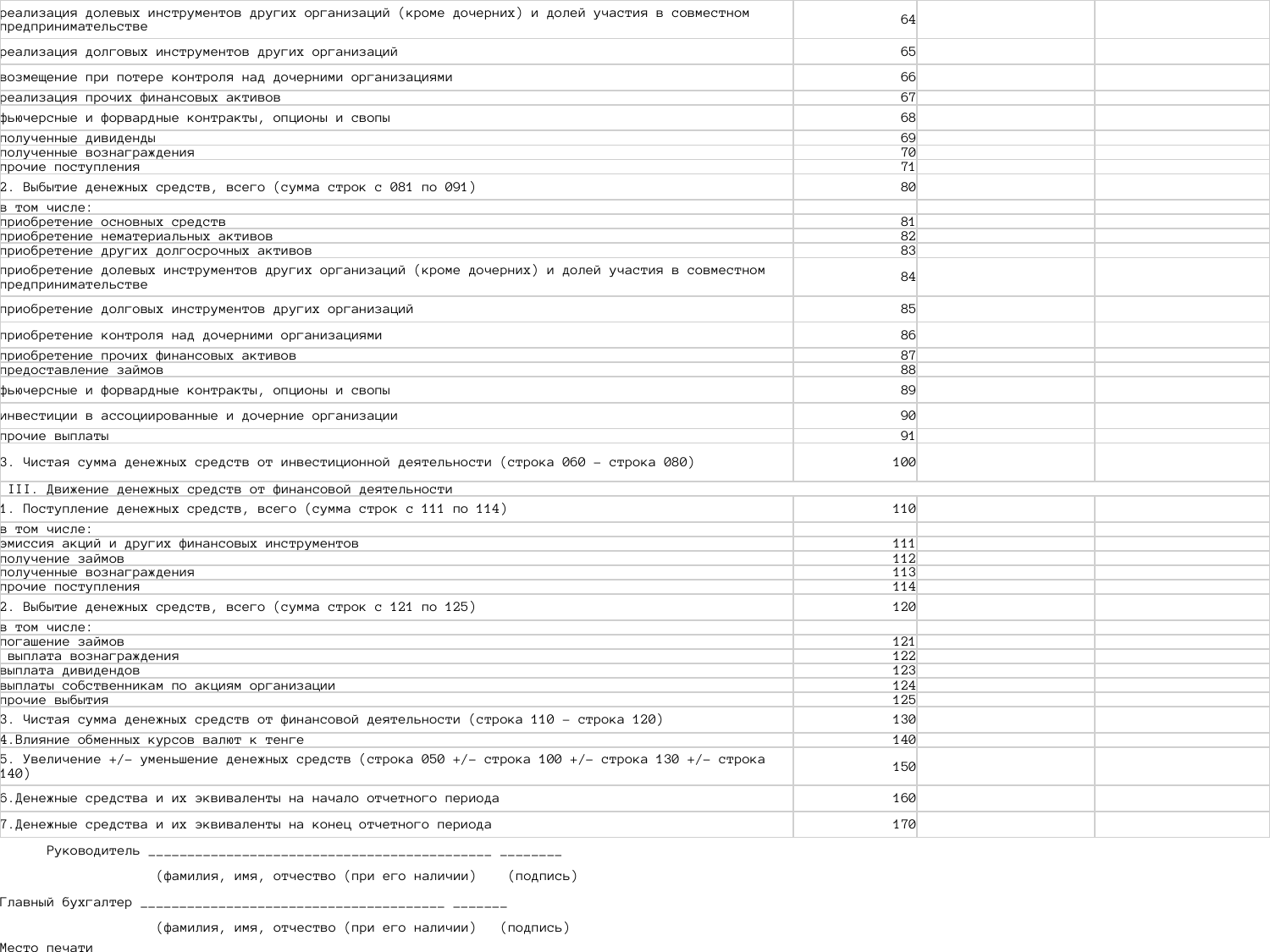

| реализация долевых инструментов других организаций (кроме дочерних) и долей участия в совместном предпринимательстве | 64 |  |  |
| --- | --- | --- | --- |
| реализация долговых инструментов других организаций | 65 |  |  |
| возмещение при потере контроля над дочерними организациями | 66 |  |  |
| реализация прочих финансовых активов | 67 |  |  |
| фьючерсные и форвардные контракты, опционы и свопы | 68 |  |  |
| полученные дивиденды | 69 |  |  |
| полученные вознаграждения | 70 |  |  |
| прочие поступления | 71 |  |  |
| 2. Выбытие денежных средств, всего (сумма строк с 081 по 091) | 80 |  |  |
| в том числе: |  |  |  |
| приобретение основных средств | 81 |  |  |
| приобретение нематериальных активов | 82 |  |  |
| приобретение других долгосрочных активов | 83 |  |  |
| приобретение долевых инструментов других организаций (кроме дочерних) и долей участия в совместном предпринимательстве | 84 |  |  |
| приобретение долговых инструментов других организаций | 85 |  |  |
| приобретение контроля над дочерними организациями | 86 |  |  |
| приобретение прочих финансовых активов | 87 |  |  |
| предоставление займов | 88 |  |  |
| фьючерсные и форвардные контракты, опционы и свопы | 89 |  |  |
| инвестиции в ассоциированные и дочерние организации | 90 |  |  |
| прочие выплаты | 91 |  |  |
| 3. Чистая сумма денежных средств от инвестиционной деятельности (строка 060 – строка 080) | 100 |  |  |
| III. Движение денежных средств от финансовой деятельности |  |  |  |
| 1. Поступление денежных средств, всего (сумма строк с 111 по 114) | 110 |  |  |
| в том числе: |  |  |  |
| эмиссия акций и других финансовых инструментов | 111 |  |  |
| получение займов | 112 |  |  |
| полученные вознаграждения | 113 |  |  |
| прочие поступления | 114 |  |  |
| 2. Выбытие денежных средств, всего (сумма строк с 121 по 125) | 120 |  |  |
| в том числе: |  |  |  |
| погашение займов | 121 |  |  |
| выплата вознаграждения | 122 |  |  |
| выплата дивидендов | 123 |  |  |
| выплаты собственникам по акциям организации | 124 |  |  |
| прочие выбытия | 125 |  |  |
| 3. Чистая сумма денежных средств от финансовой деятельности (строка 110 – строка 120) | 130 |  |  |
| 4.Влияние обменных курсов валют к тенге | 140 |  |  |
| 5. Увеличение +/- уменьшение денежных средств (строка 050 +/- строка 100 +/- строка 130 +/- строка 140) | 150 |  |  |
| 6.Денежные средства и их эквиваленты на начало отчетного периода | 160 |  |  |
| 7.Денежные средства и их эквиваленты на конец отчетного периода | 170 |  |  |
| Руководитель \_\_\_\_\_\_\_\_\_\_\_\_\_\_\_\_\_\_\_\_\_\_\_\_\_\_\_\_\_\_\_\_\_\_\_\_\_\_\_\_\_\_\_\_ \_\_\_\_\_\_\_\_ |  |  |  |
| (фамилия, имя, отчество (при его наличии) (подпись) |  |  |  |
| Главный бухгалтер \_\_\_\_\_\_\_\_\_\_\_\_\_\_\_\_\_\_\_\_\_\_\_\_\_\_\_\_\_\_\_\_\_\_\_\_\_\_\_ \_\_\_\_\_\_\_ |  |  |  |
| (фамилия, имя, отчество (при его наличии) (подпись) |  |  |  |
| Место печати |  |  |  |